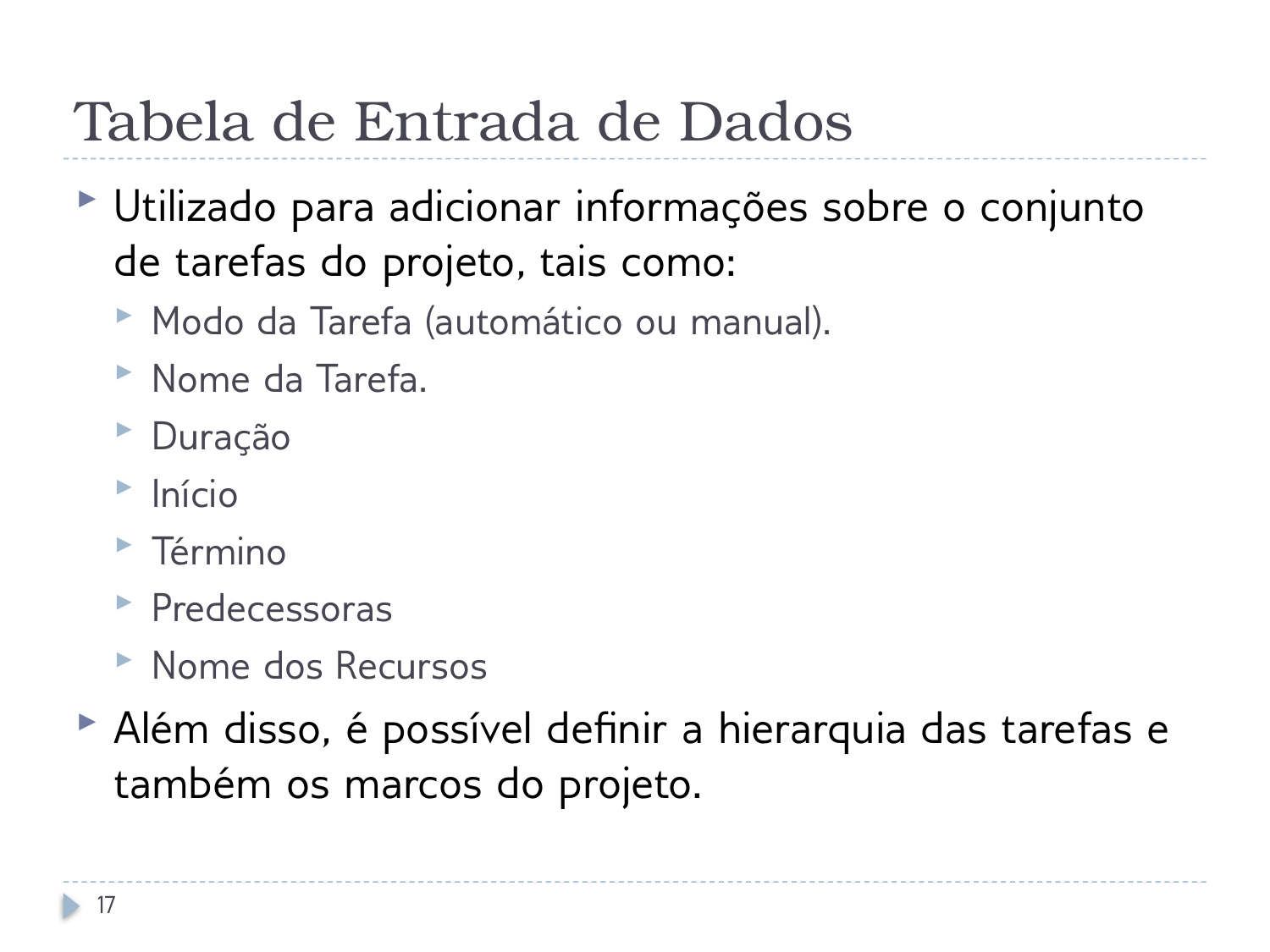

# Tabela de Entrada de Dados
Utilizado para adicionar informações sobre o conjunto de tarefas do projeto, tais como:
Modo da Tarefa (automático ou manual).
Nome da Tarefa.
Duração
Início
Término
Predecessoras
Nome dos Recursos
Além disso, é possível definir a hierarquia das tarefas e também os marcos do projeto.

17